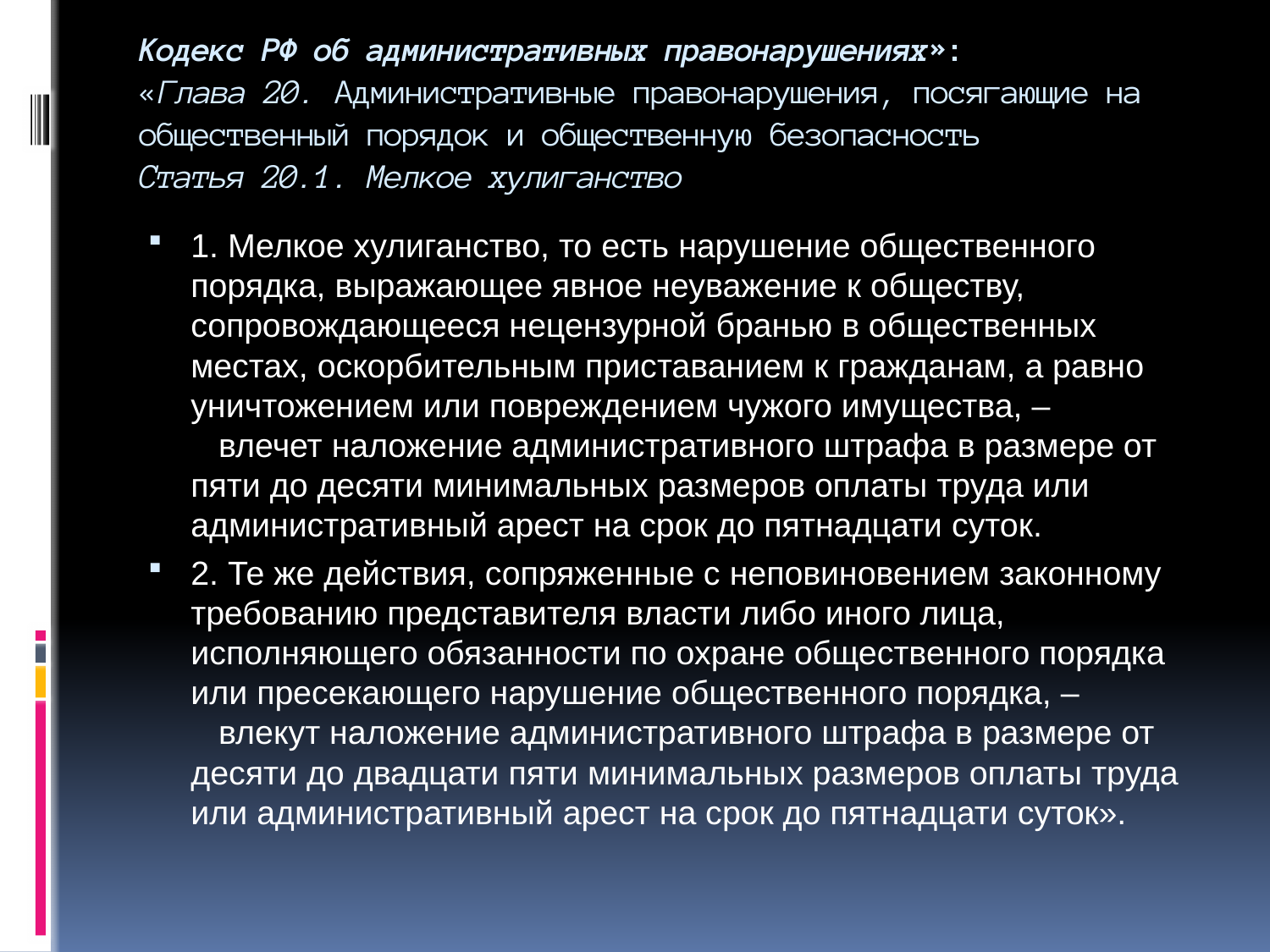

# Кодекс РФ об административных правонарушениях»: «Глава 20. Административные правонарушения, посягающие на общественный порядок и общественную безопасность Статья 20.1. Мелкое хулиганство
1. Мелкое хулиганство, то есть нарушение общественного порядка, выражающее явное неуважение к обществу, сопровождающееся нецензурной бранью в общественных местах, оскорбительным приставанием к гражданам, а равно уничтожением или повреждением чужого имущества, –
   влечет наложение административного штрафа в размере от пяти до десяти минимальных размеров оплаты труда или административный арест на срок до пятнадцати суток.
2. Те же действия, сопряженные с неповиновением законному требованию представителя власти либо иного лица, исполняющего обязанности по охране общественного порядка или пресекающего нарушение общественного порядка, –
   влекут наложение административного штрафа в размере от десяти до двадцати пяти минимальных размеров оплаты труда или административный арест на срок до пятнадцати суток».